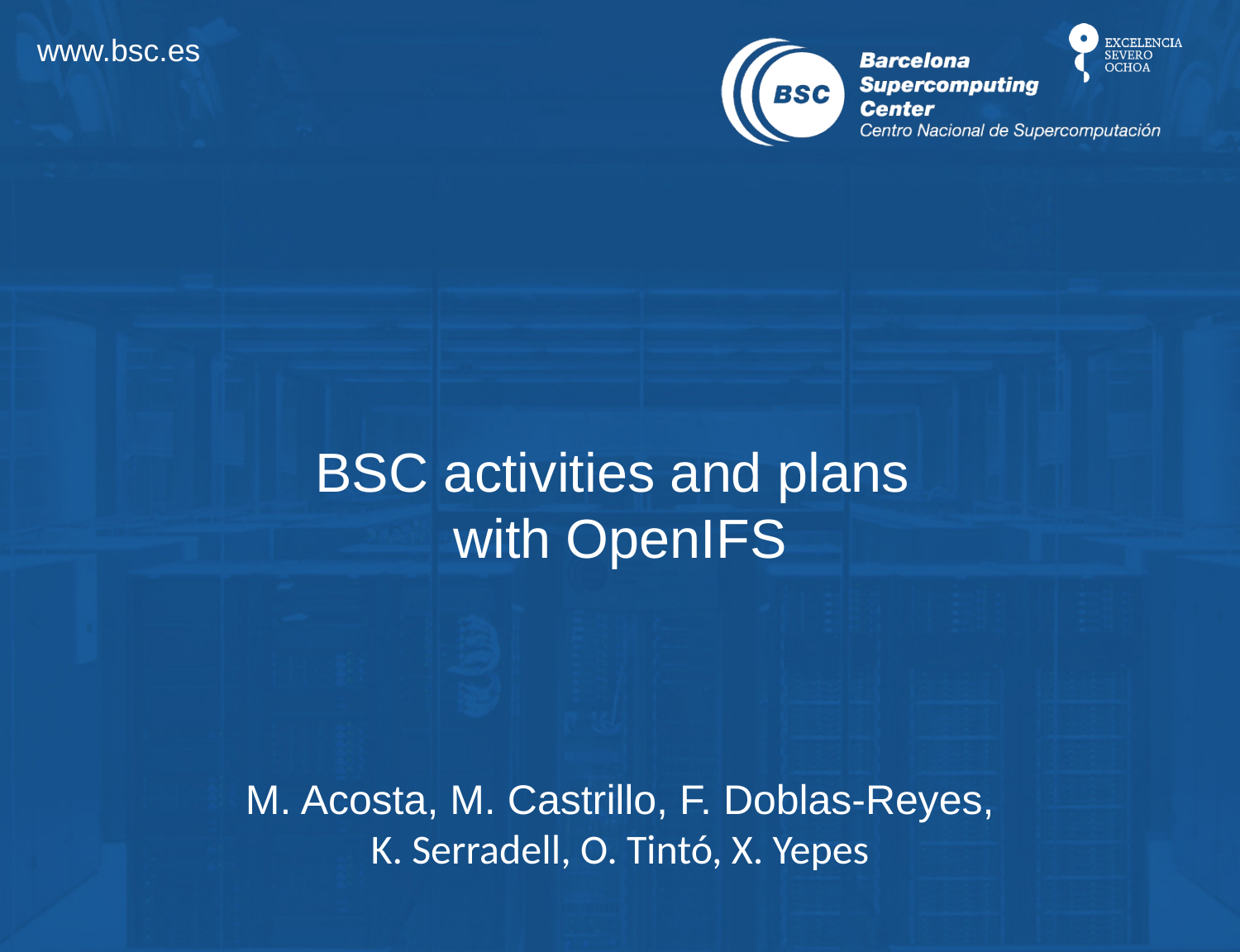

# BSC activities and plans with OpenIFS
M. Acosta, M. Castrillo, F. Doblas-Reyes,
K. Serradell, O. Tintó, X. Yepes